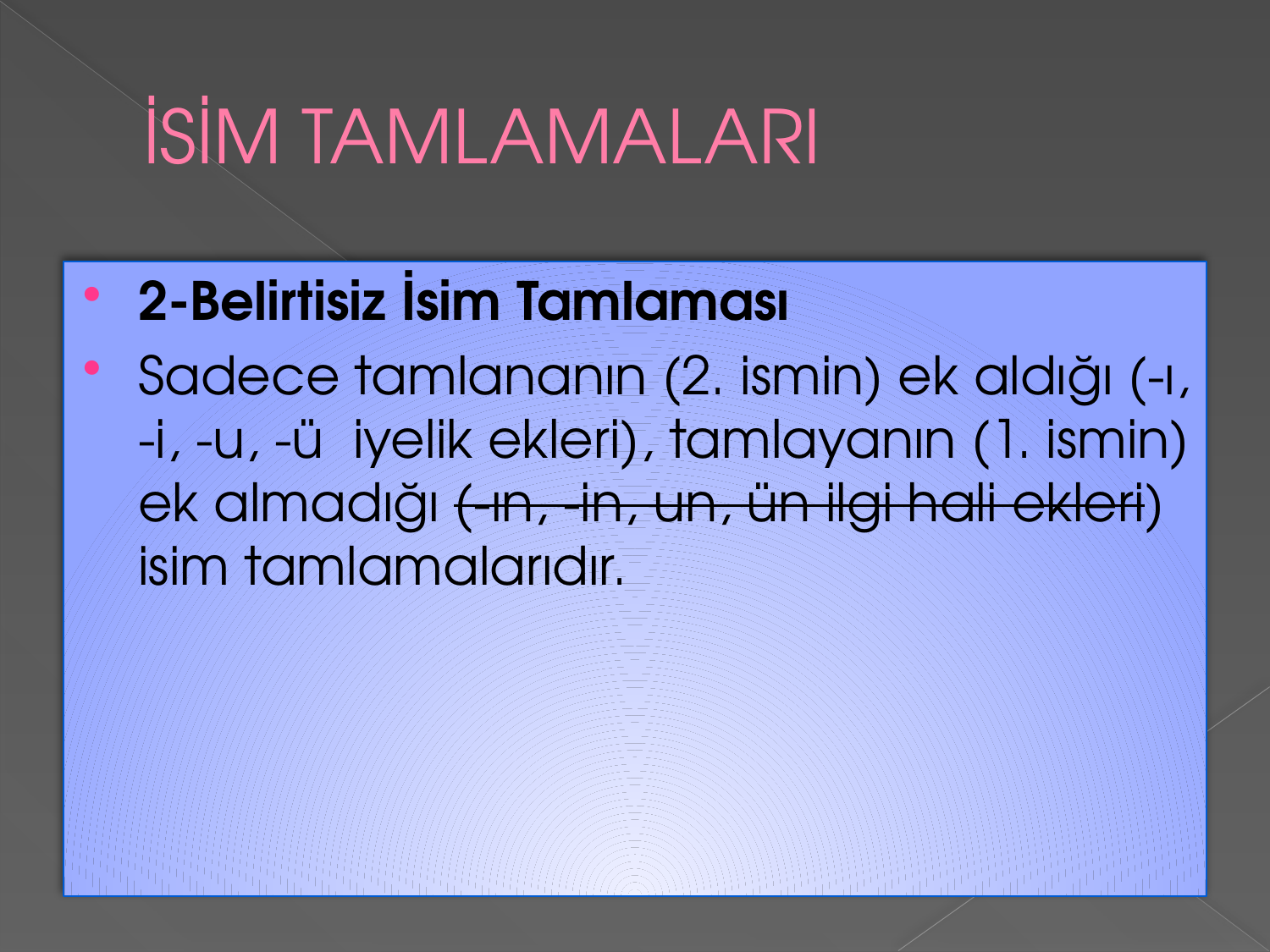

# İSİM TAMLAMALARI
2-Belirtisiz İsim Tamlaması
Sadece tamlananın (2. ismin) ek aldığı (-ı, -i, -u, -ü  iyelik ekleri), tamlayanın (1. ismin) ek almadığı (-ın, -in, un, ün ilgi hali ekleri) isim tamlamalarıdır.